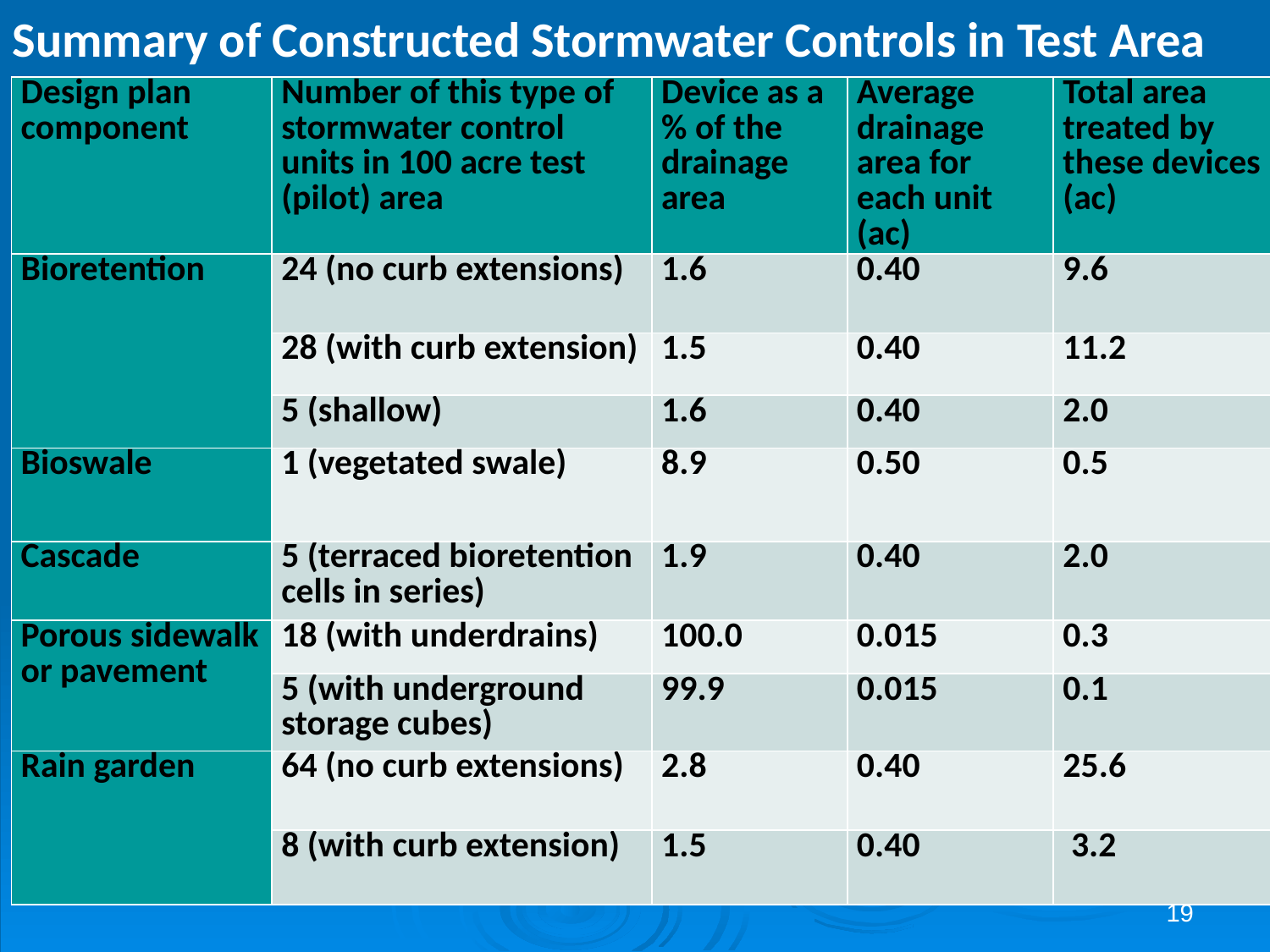

Summary of Constructed Stormwater Controls in Test Area
| Design plan component | Number of this type of stormwater control units in 100 acre test (pilot) area | Device as a % of the drainage area | Average drainage area for each unit (ac) | Total area treated by these devices (ac) |
| --- | --- | --- | --- | --- |
| Bioretention | 24 (no curb extensions) | 1.6 | 0.40 | 9.6 |
|  | 28 (with curb extension) | 1.5 | 0.40 | 11.2 |
|  | 5 (shallow) | 1.6 | 0.40 | 2.0 |
| Bioswale | 1 (vegetated swale) | 8.9 | 0.50 | 0.5 |
| Cascade | 5 (terraced bioretention cells in series) | 1.9 | 0.40 | 2.0 |
| Porous sidewalk or pavement | 18 (with underdrains) | 100.0 | 0.015 | 0.3 |
|  | 5 (with underground storage cubes) | 99.9 | 0.015 | 0.1 |
| Rain garden | 64 (no curb extensions) | 2.8 | 0.40 | 25.6 |
|  | 8 (with curb extension) | 1.5 | 0.40 | 3.2 |
19